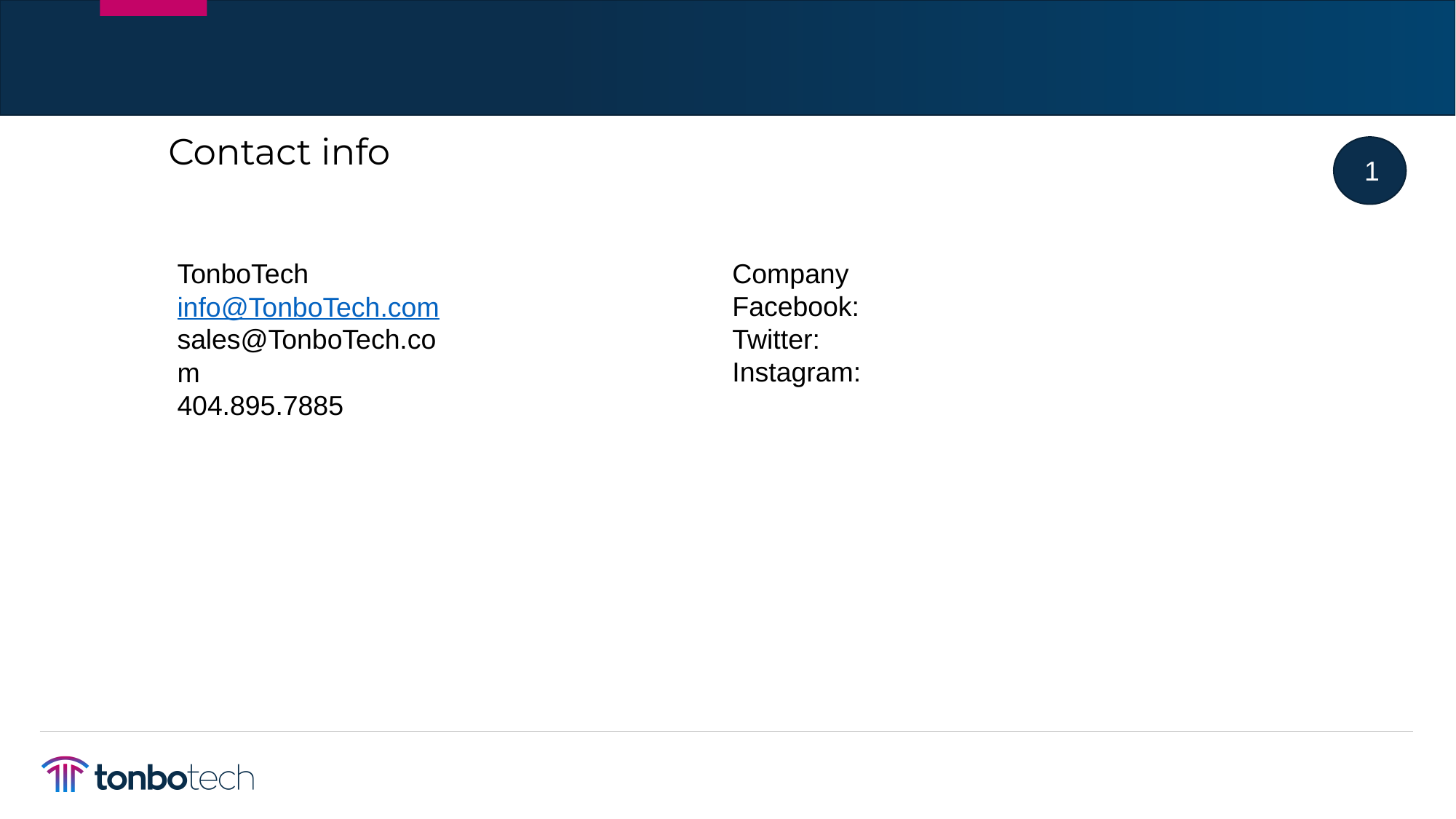

# Contact info

1

Company
Facebook:
Twitter:
Instagram:

TonboTech
info@TonboTech.com
sales@TonboTech.com
404.895.7885